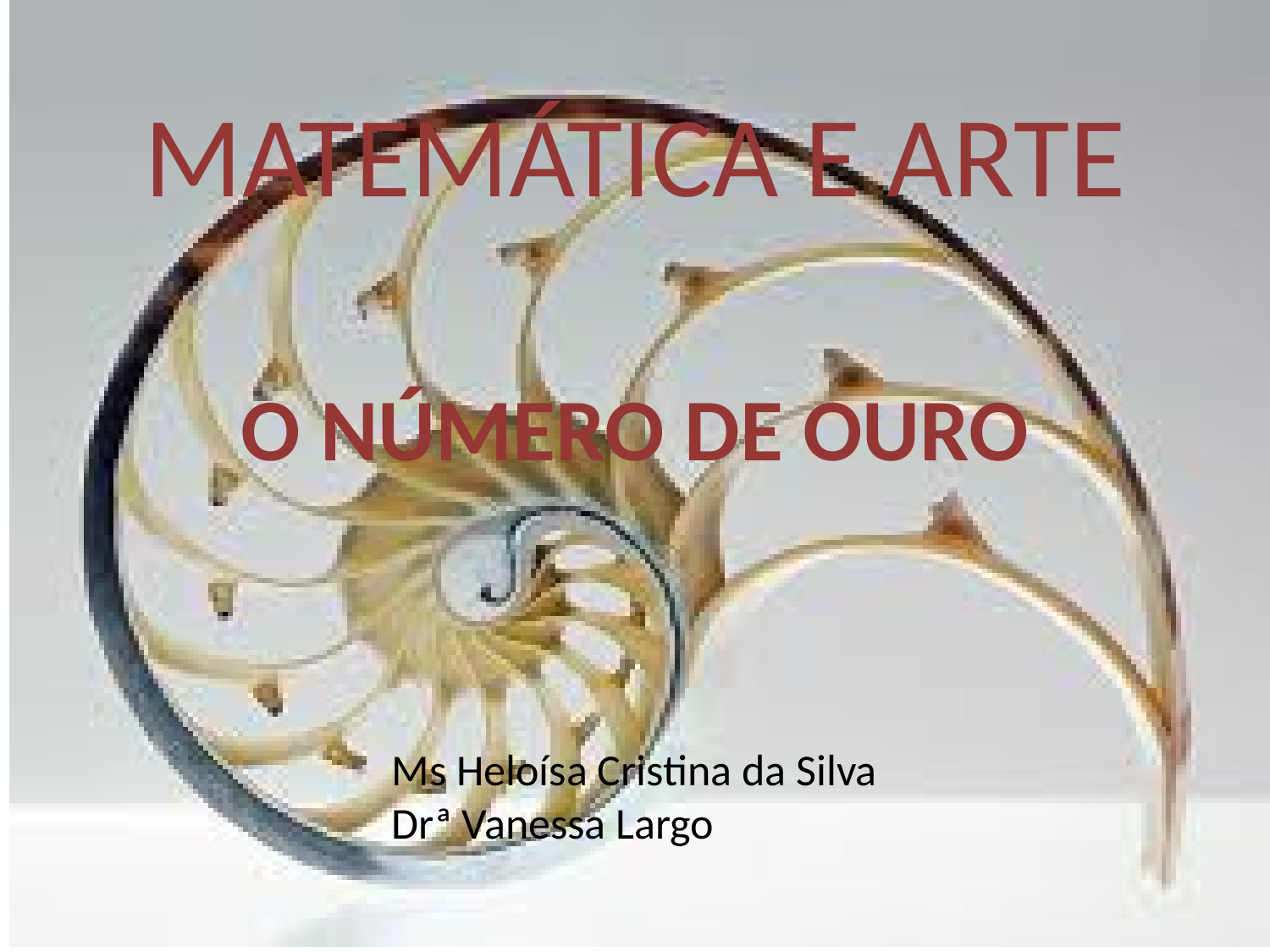

Matemática e Arte
O Número de Ouro

Ms Heloísa Cristina da Silva
Drª Vanessa Largo